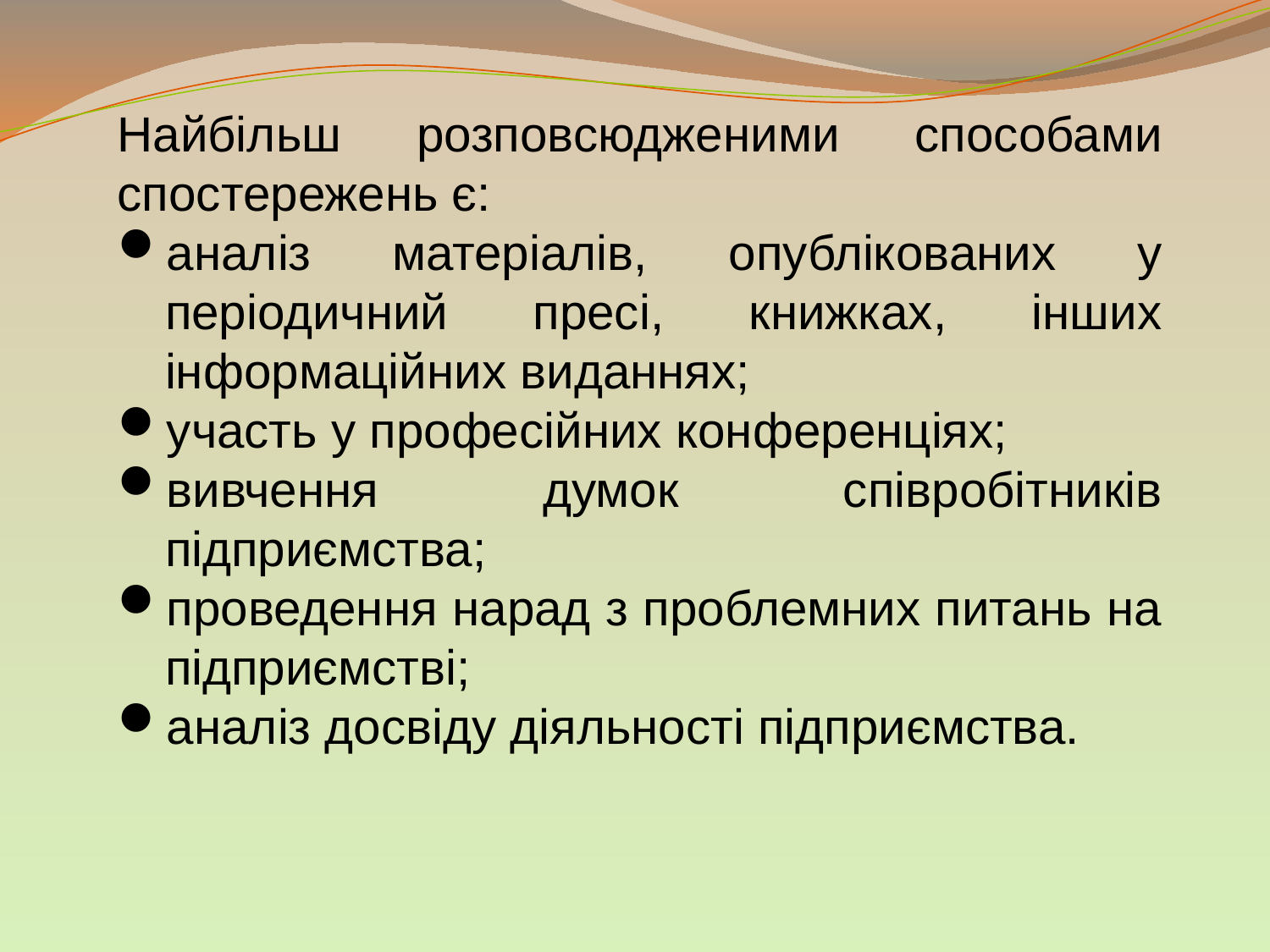

Найбільш розповсюдженими способами спостережень є:
аналіз матеріалів, опублікованих у періодичний пресі, книжках, інших інформаційних виданнях;
участь у професійних конференціях;
вивчення думок співробітників підприємства;
проведення нарад з проблемних питань на підприємстві;
аналіз досвіду діяльності підприємства.